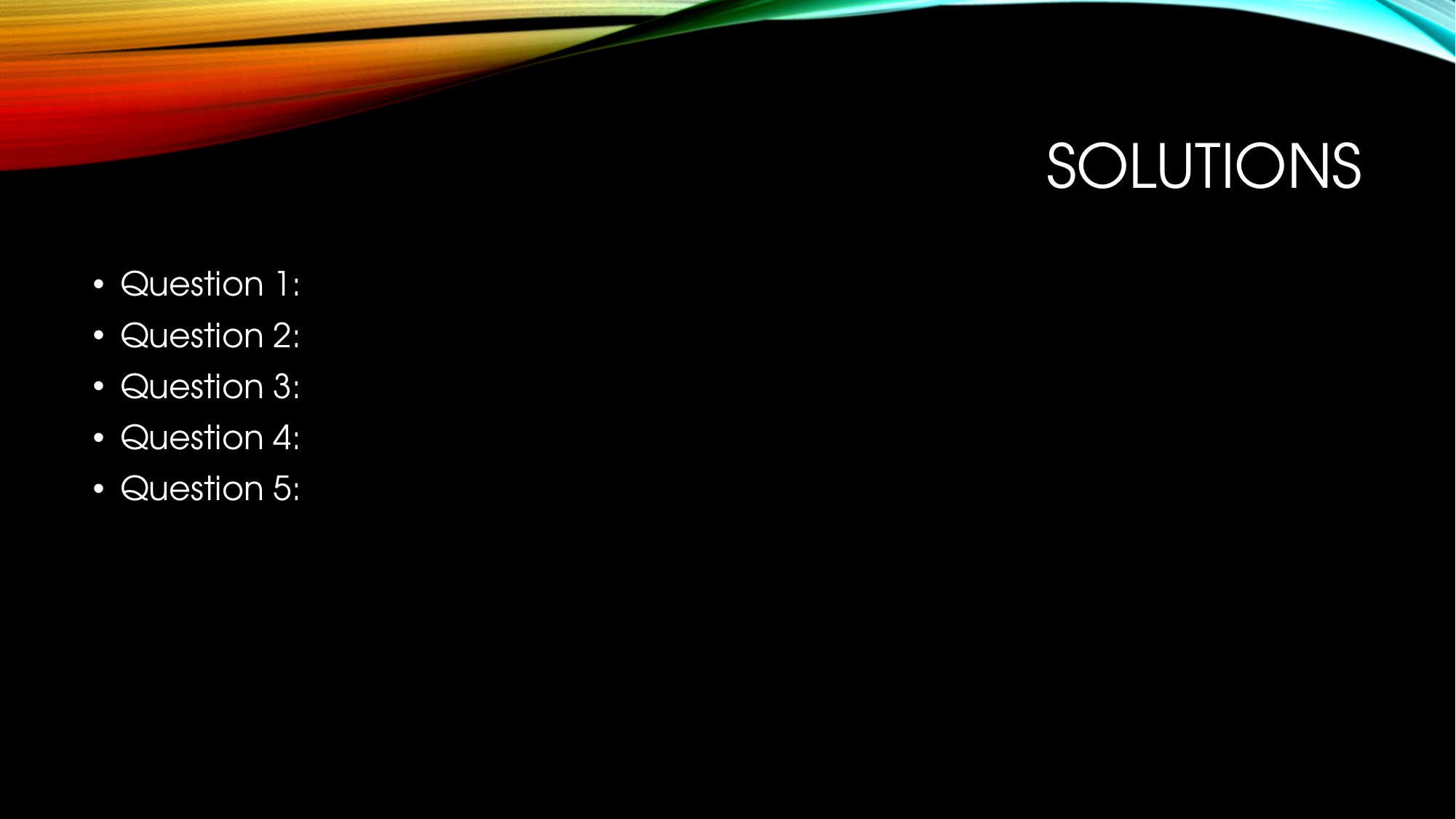

# SOLUTIONS
Question 1:
Question 2:
Question 3:
Question 4:
Question 5: